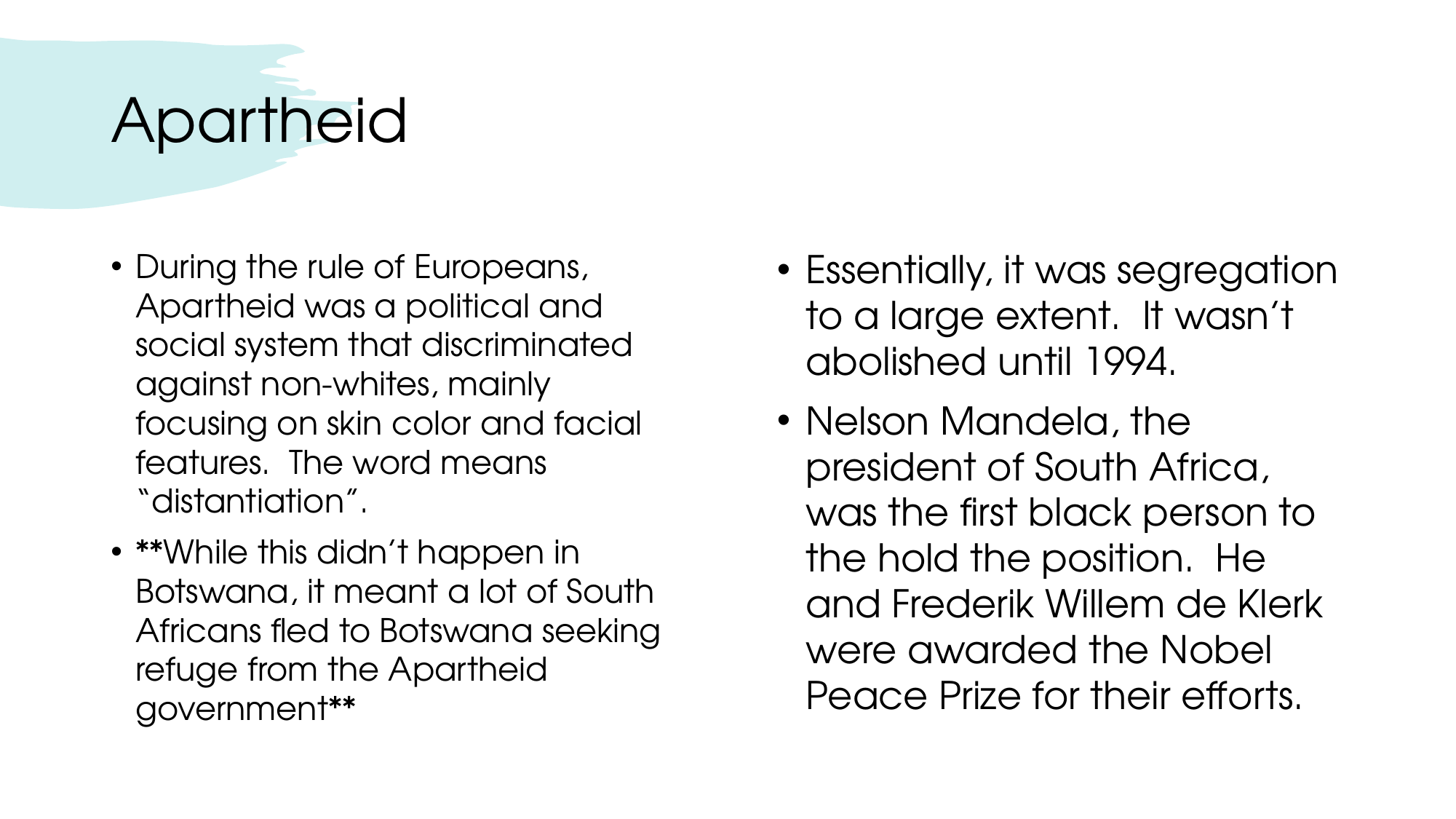

# Apartheid
During the rule of Europeans, Apartheid was a political and social system that discriminated against non-whites, mainly focusing on skin color and facial features.  The word means “distantiation”.
**While this didn’t happen in Botswana, it meant a lot of South Africans fled to Botswana seeking refuge from the Apartheid government**
Essentially, it was segregation to a large extent.  It wasn’t abolished until 1994.
Nelson Mandela, the president of South Africa, was the first black person to the hold the position.  He and Frederik Willem de Klerk were awarded the Nobel Peace Prize for their efforts.